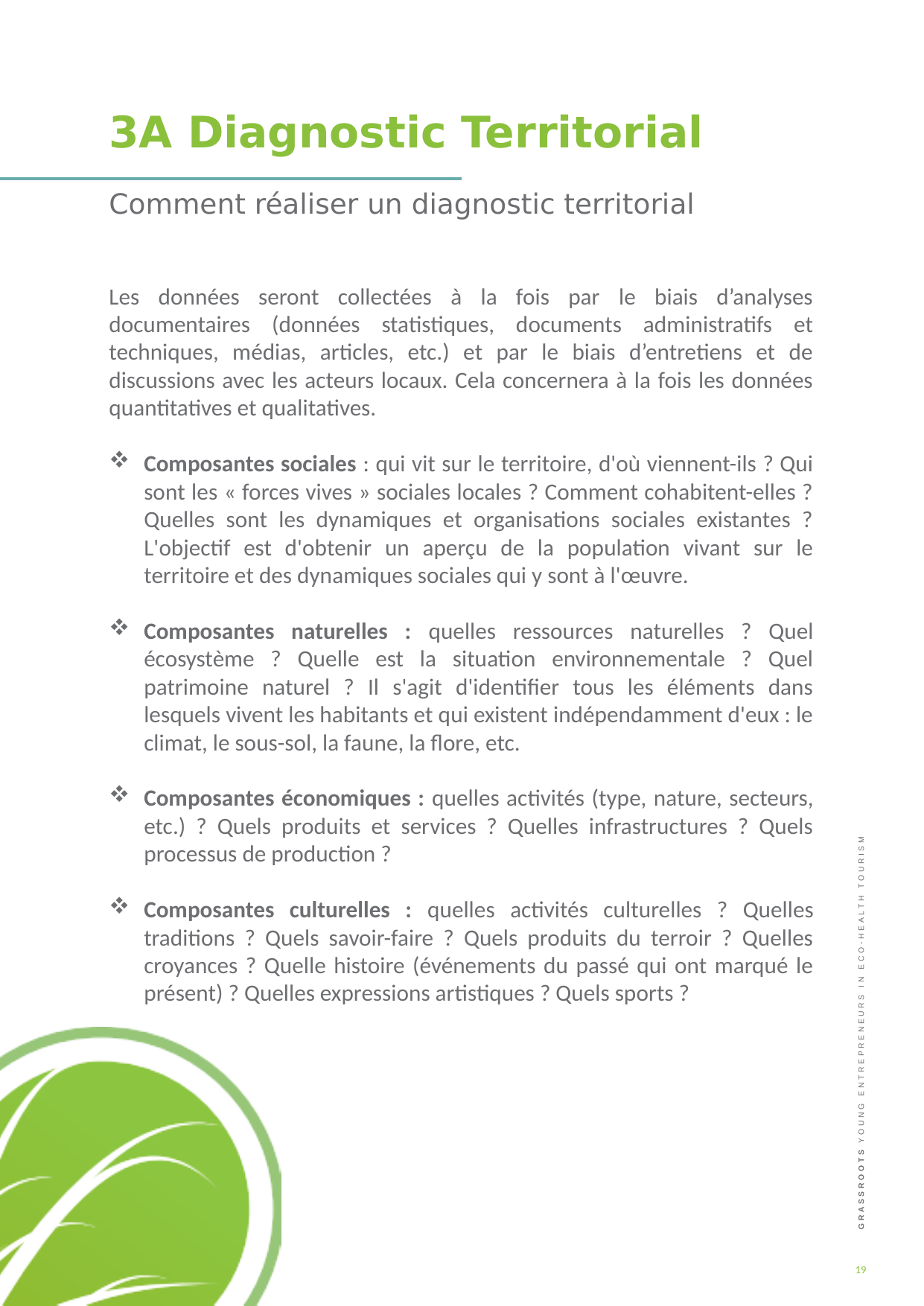

3A Diagnostic Territorial
Comment réaliser un diagnostic territorial
Les données seront collectées à la fois par le biais d’analyses documentaires (données statistiques, documents administratifs et techniques, médias, articles, etc.) et par le biais d’entretiens et de discussions avec les acteurs locaux. Cela concernera à la fois les données quantitatives et qualitatives.

Composantes sociales : qui vit sur le territoire, d'où viennent-ils ? Qui sont les « forces vives » sociales locales ? Comment cohabitent-elles ? Quelles sont les dynamiques et organisations sociales existantes ? L'objectif est d'obtenir un aperçu de la population vivant sur le territoire et des dynamiques sociales qui y sont à l'œuvre.

Composantes naturelles : quelles ressources naturelles ? Quel écosystème ? Quelle est la situation environnementale ? Quel patrimoine naturel ? Il s'agit d'identifier tous les éléments dans lesquels vivent les habitants et qui existent indépendamment d'eux : le climat, le sous-sol, la faune, la flore, etc.

Composantes économiques : quelles activités (type, nature, secteurs, etc.) ? Quels produits et services ? Quelles infrastructures ? Quels processus de production ?

Composantes culturelles : quelles activités culturelles ? Quelles traditions ? Quels savoir-faire ? Quels produits du terroir ? Quelles croyances ? Quelle histoire (événements du passé qui ont marqué le présent) ? Quelles expressions artistiques ? Quels sports ?

19